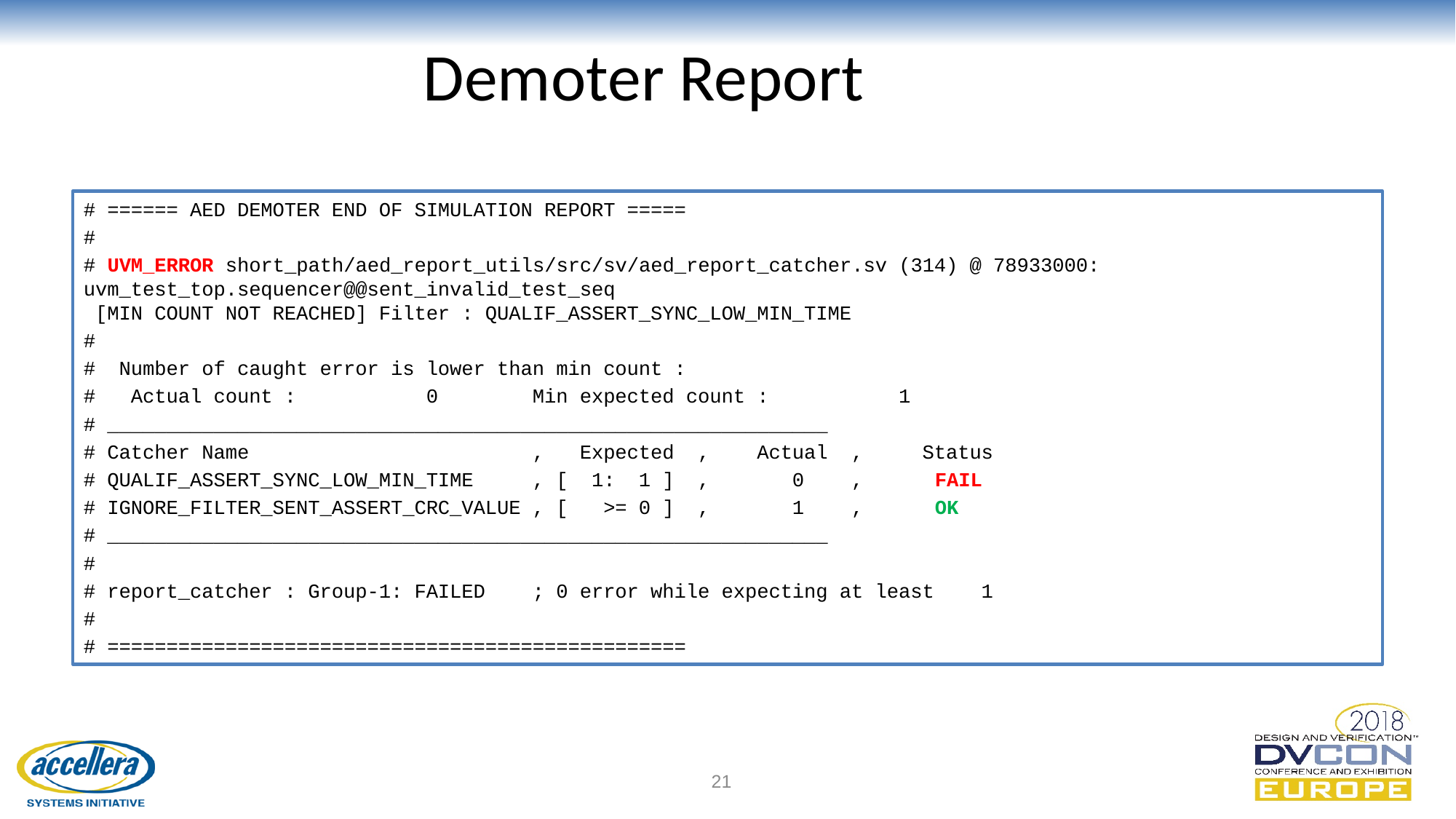

# Demoter Report
# ====== AED DEMOTER END OF SIMULATION REPORT =====
#
# UVM_ERROR short_path/aed_report_utils/src/sv/aed_report_catcher.sv (314) @ 78933000: uvm_test_top.sequencer@@sent_invalid_test_seq [MIN COUNT NOT REACHED] Filter : QUALIF_ASSERT_SYNC_LOW_MIN_TIME
#
#  Number of caught error is lower than min count :
#   Actual count :           0        Min expected count :           1
# _____________________________________________________________
# Catcher Name                        ,   Expected  ,    Actual  ,     Status
# QUALIF_ASSERT_SYNC_LOW_MIN_TIME     , [  1:  1 ]  ,       0    ,      FAIL
# IGNORE_FILTER_SENT_ASSERT_CRC_VALUE , [   >= 0 ]  ,       1    ,      OK
# _____________________________________________________________
#
# report_catcher : Group-1: FAILED    ; 0 error while expecting at least    1
#
# =================================================
21